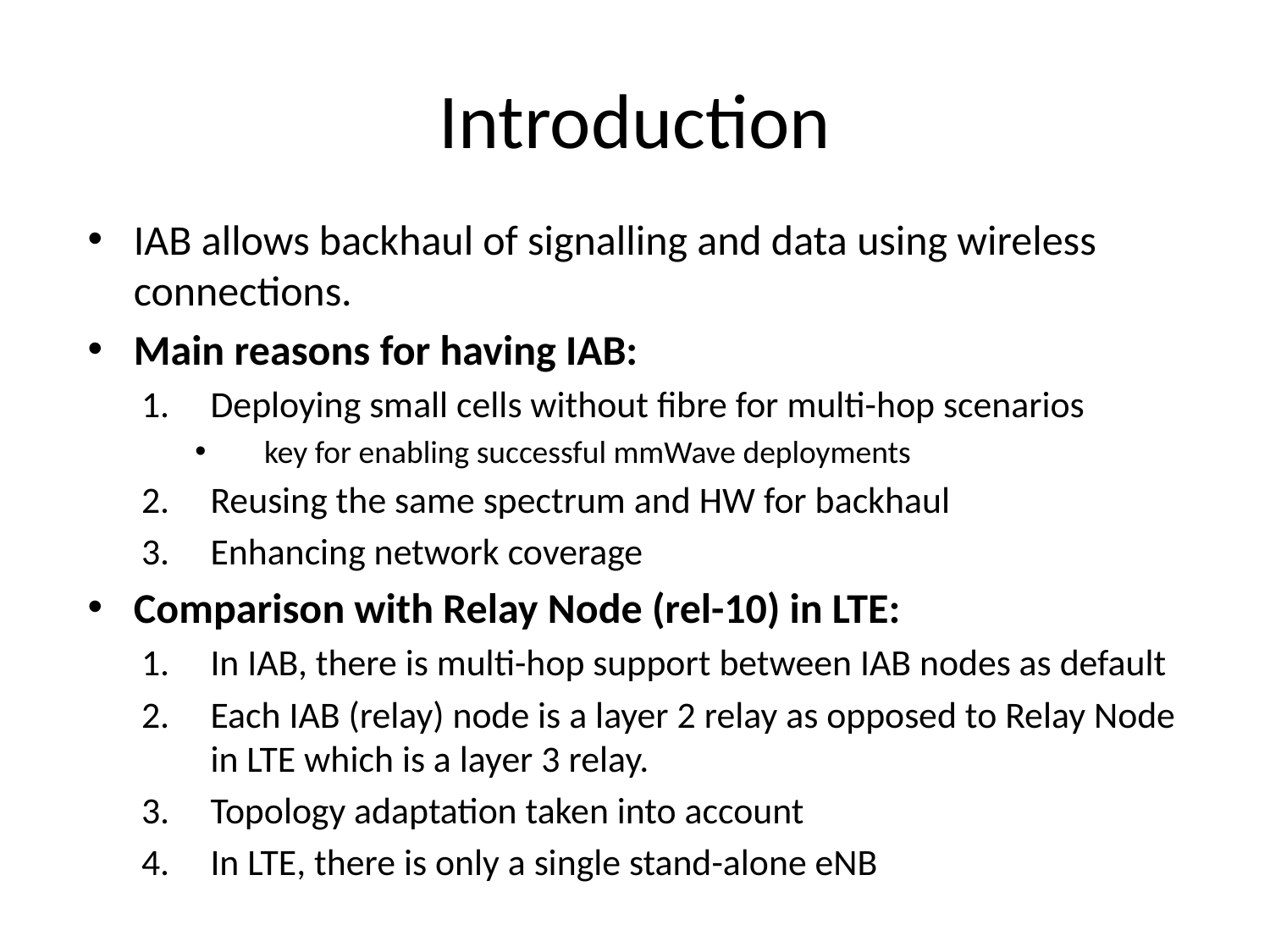

# Introduction
IAB allows backhaul of signalling and data using wireless connections.
Main reasons for having IAB:
Deploying small cells without fibre for multi-hop scenarios
key for enabling successful mmWave deployments
Reusing the same spectrum and HW for backhaul
Enhancing network coverage
Comparison with Relay Node (rel-10) in LTE:
In IAB, there is multi-hop support between IAB nodes as default
Each IAB (relay) node is a layer 2 relay as opposed to Relay Node in LTE which is a layer 3 relay.
Topology adaptation taken into account
In LTE, there is only a single stand-alone eNB